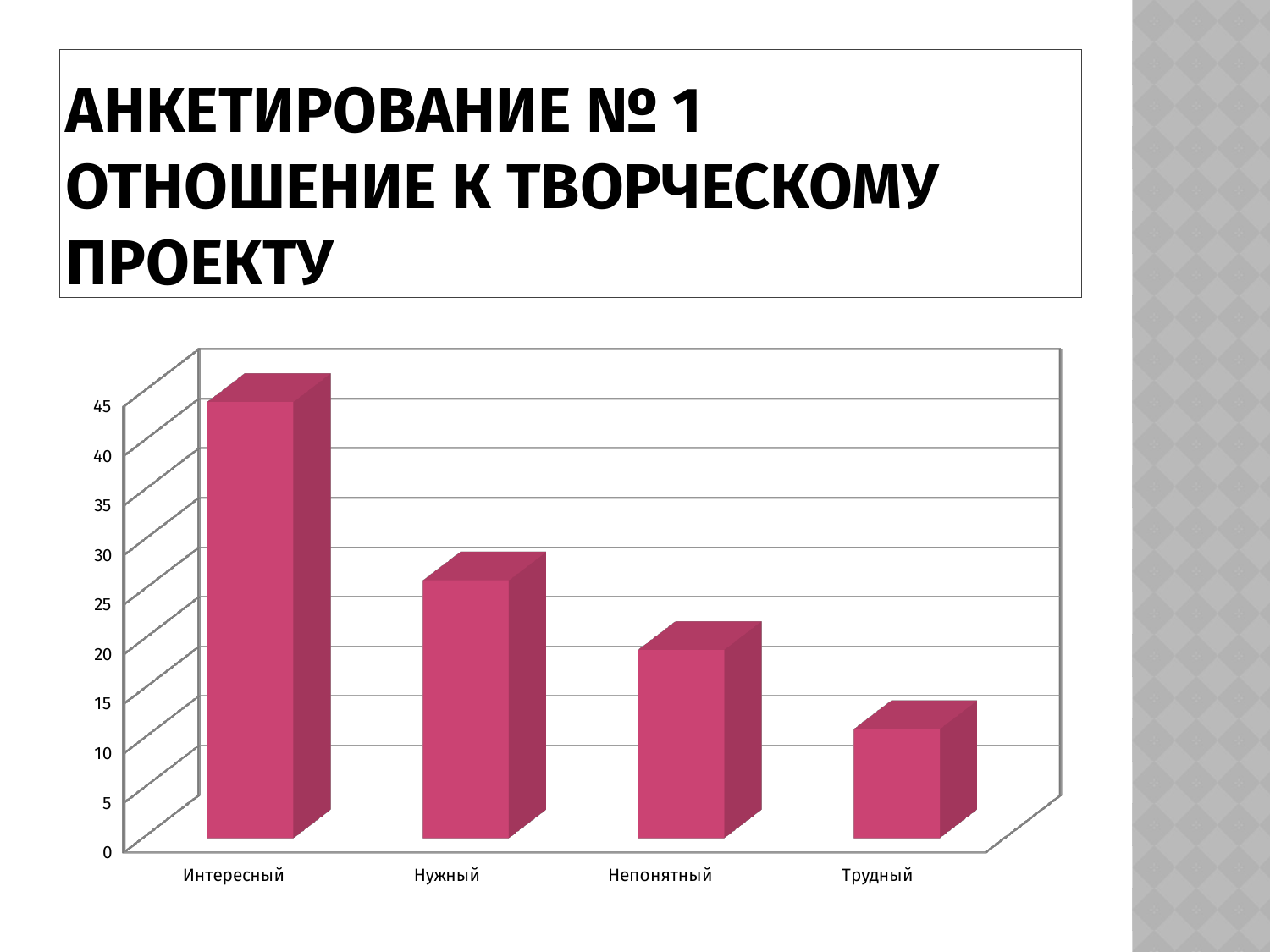

# Анкетирование № 1 отношение к творческому проекту

[unsupported chart]